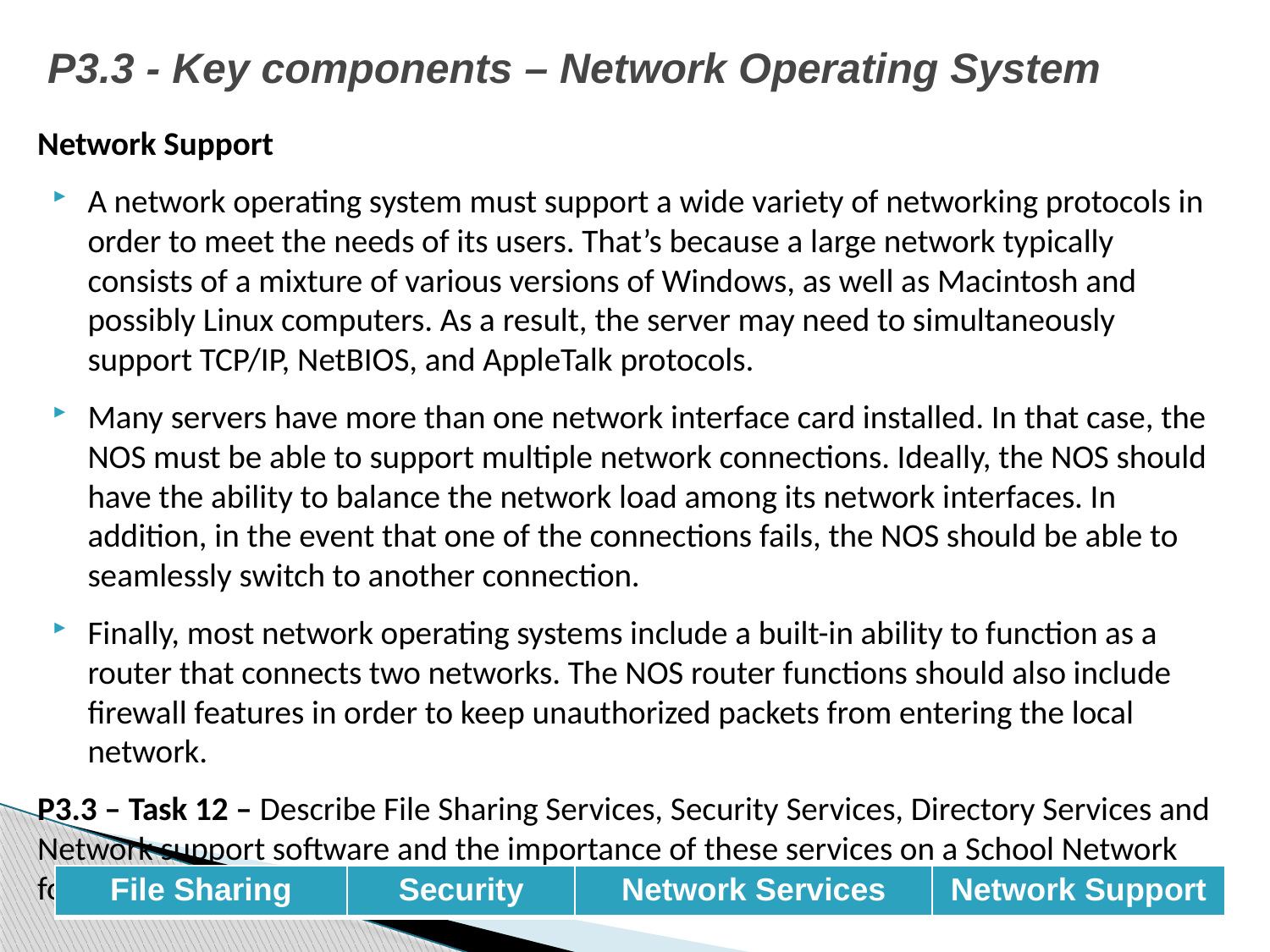

# P3.3 - Key components – Network Operating System
Network Support
A network operating system must support a wide variety of networking protocols in order to meet the needs of its users. That’s because a large network typically consists of a mixture of various versions of Windows, as well as Macintosh and possibly Linux computers. As a result, the server may need to simultaneously support TCP/IP, NetBIOS, and AppleTalk protocols.
Many servers have more than one network interface card installed. In that case, the NOS must be able to support multiple network connections. Ideally, the NOS should have the ability to balance the network load among its network interfaces. In addition, in the event that one of the connections fails, the NOS should be able to seamlessly switch to another connection.
Finally, most network operating systems include a built-in ability to function as a router that connects two networks. The NOS router functions should also include firewall features in order to keep unauthorized packets from entering the local network.
P3.3 – Task 12 – Describe File Sharing Services, Security Services, Directory Services and Network support software and the importance of these services on a School Network for Staff and Students.
| File Sharing | Security | Network Services | Network Support |
| --- | --- | --- | --- |